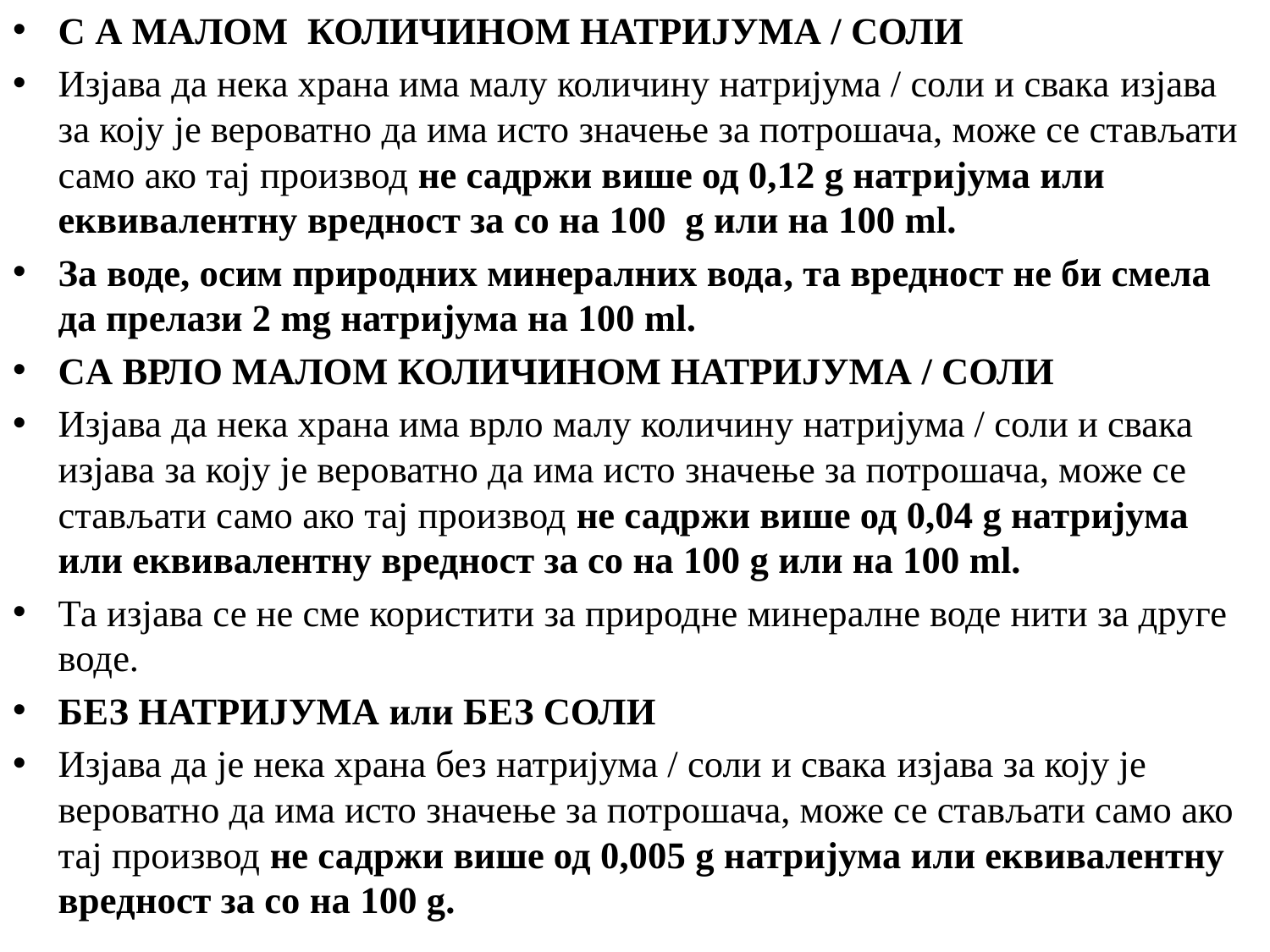

С А МАЛОМ  КОЛИЧИНОМ НАТРИЈУМА / СОЛИ
Изјава да нека храна има малу количину натријума / соли и свака изјава за коју је вероватно да има исто значење за потрошача, може се стављати само ако тај производ не садржи више од 0,12 g натријума или еквивалентну вредност за со на 100  g или на 100 ml.
За воде, осим природних минералних вода, та вредност не би смела да прелази 2 mg натријума на 100 ml.
СА ВРЛО МАЛОМ КОЛИЧИНОМ НАТРИЈУМА / СОЛИ
Изјава да нека храна има врло малу количину натријума / соли и свака изјава за коју је вероватно да има исто значење за потрошача, може се стављати само ако тај производ не садржи више од 0,04 g натријума или еквивалентну вредност за со на 100 g или на 100 ml.
Та изјава се не сме користити за природне минералне воде нити за друге воде.
БЕЗ НАТРИЈУМА или БЕЗ СОЛИ
Изјава да је нека храна без натријума / соли и свака изјава за коју је вероватно да има исто значење за потрошача, може се стављати само ако тај производ не садржи више од 0,005 g натријума или еквивалентну вредност за со на 100 g.